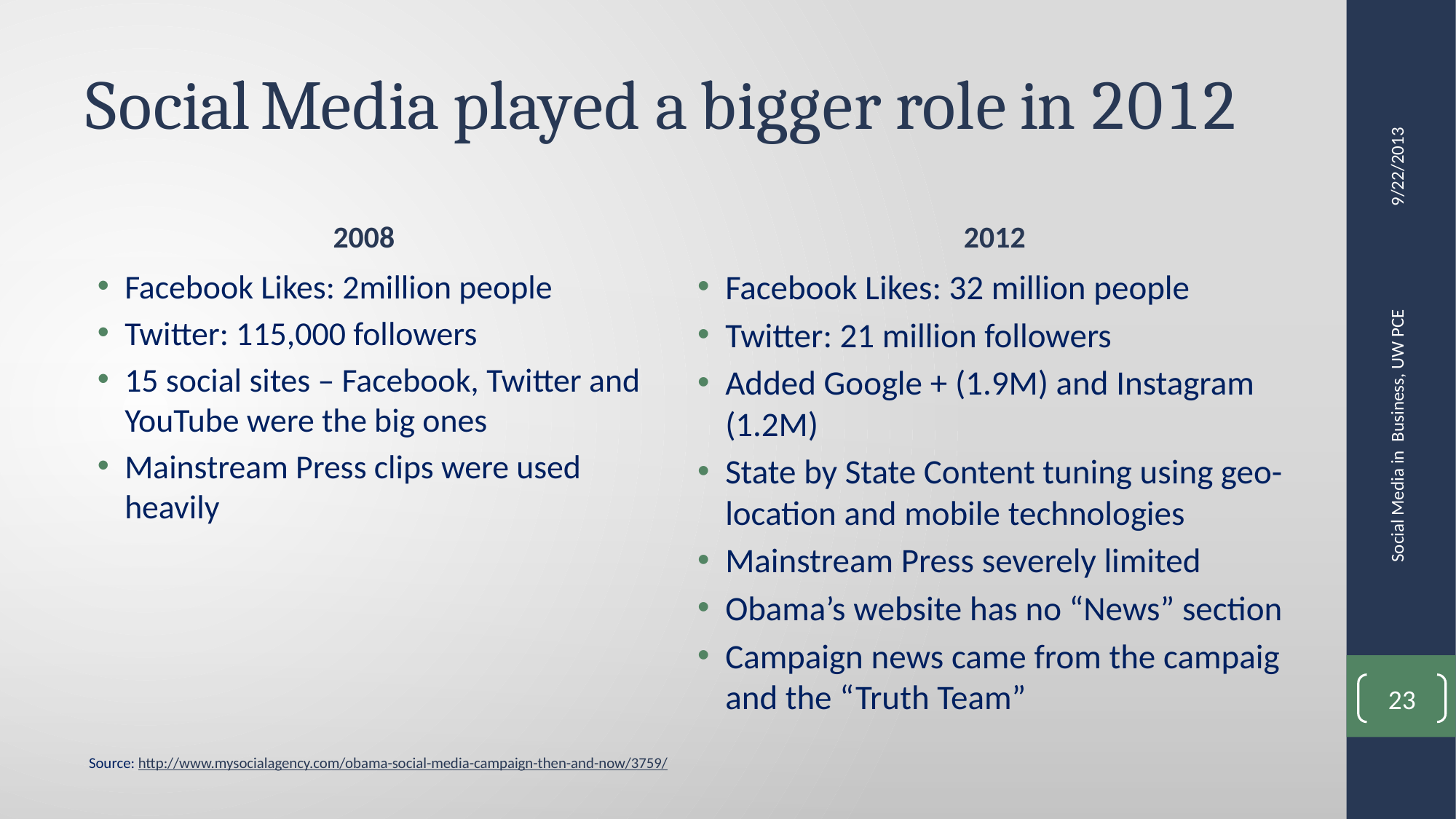

# Social Media played a bigger role in 2012
9/22/2013
2008
2012
Facebook Likes: 2million people
Twitter: 115,000 followers
15 social sites – Facebook, Twitter and YouTube were the big ones
Mainstream Press clips were used heavily

Facebook Likes: 32 million people
Twitter: 21 million followers
Added Google + (1.9M) and Instagram (1.2M)
State by State Content tuning using geo-location and mobile technologies
Mainstream Press severely limited
Obama’s website has no “News” section
Campaign news came from the campaig and the “Truth Team”

Social Media in  Business, UW PCE
23
Source: http://www.mysocialagency.com/obama-social-media-campaign-then-and-now/3759/